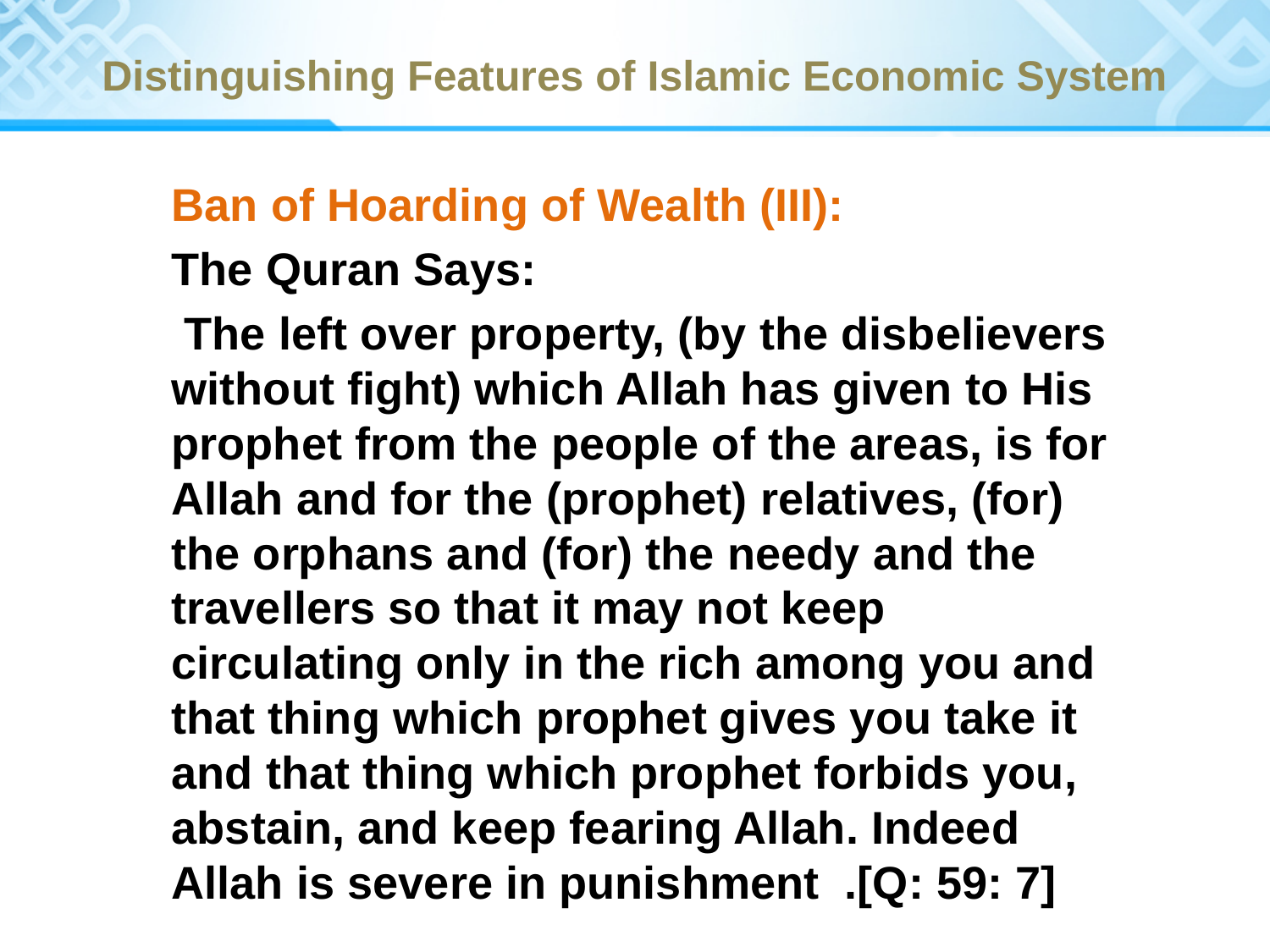

Distinguishing Features of Islamic Economic System

Ban of Hoarding of Wealth (III):
The Quran Says:
 The left over property, (by the disbelievers without fight) which Allah has given to His prophet from the people of the areas, is for Allah and for the (prophet) relatives, (for) the orphans and (for) the needy and the travellers so that it may not keep circulating only in the rich among you and that thing which prophet gives you take it and that thing which prophet forbids you, abstain, and keep fearing Allah. Indeed Allah is severe in punishment  .[Q: 59: 7]